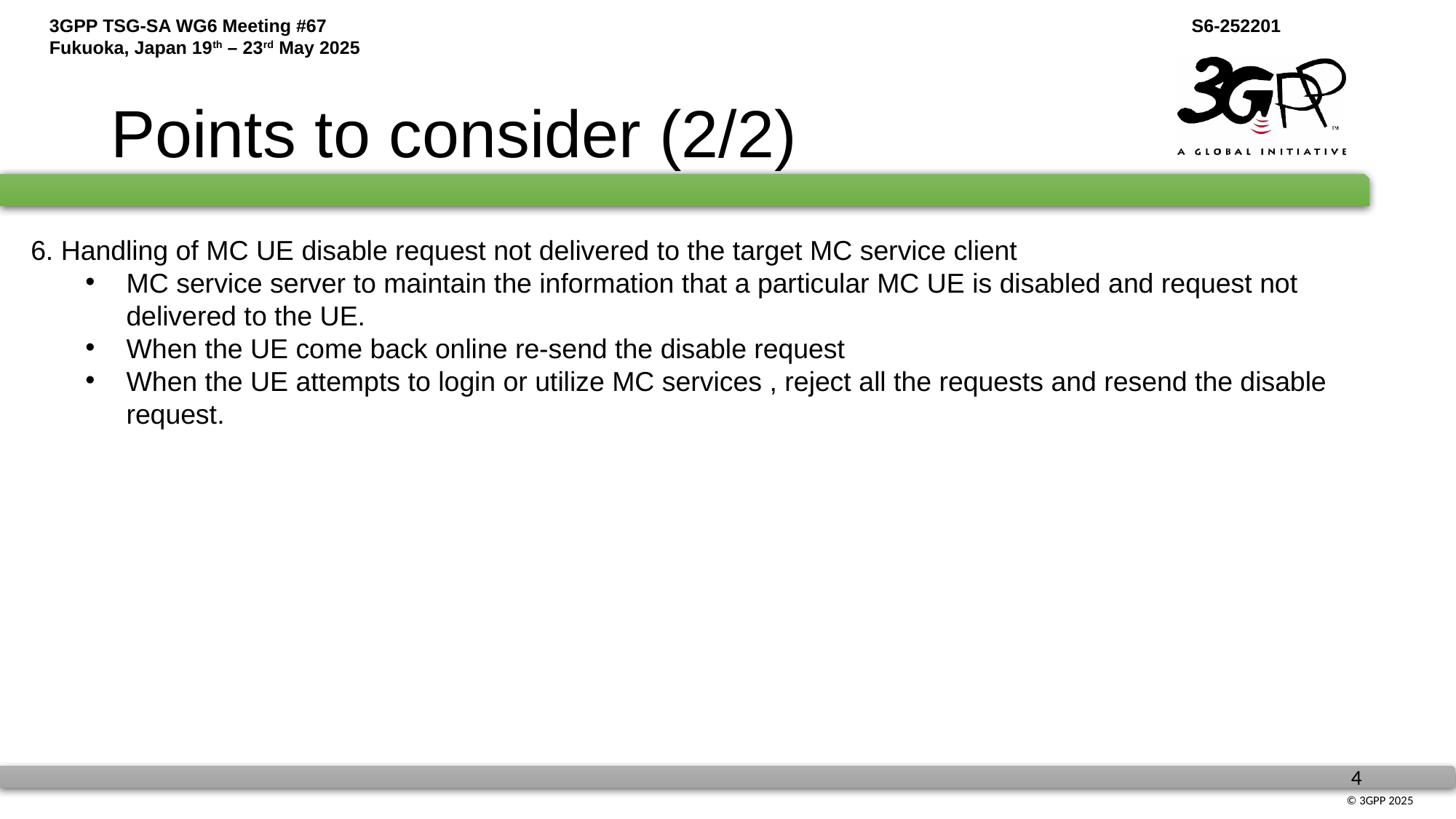

# Points to consider (2/2)
6. Handling of MC UE disable request not delivered to the target MC service client
MC service server to maintain the information that a particular MC UE is disabled and request not delivered to the UE.
When the UE come back online re-send the disable request
When the UE attempts to login or utilize MC services , reject all the requests and resend the disable request.